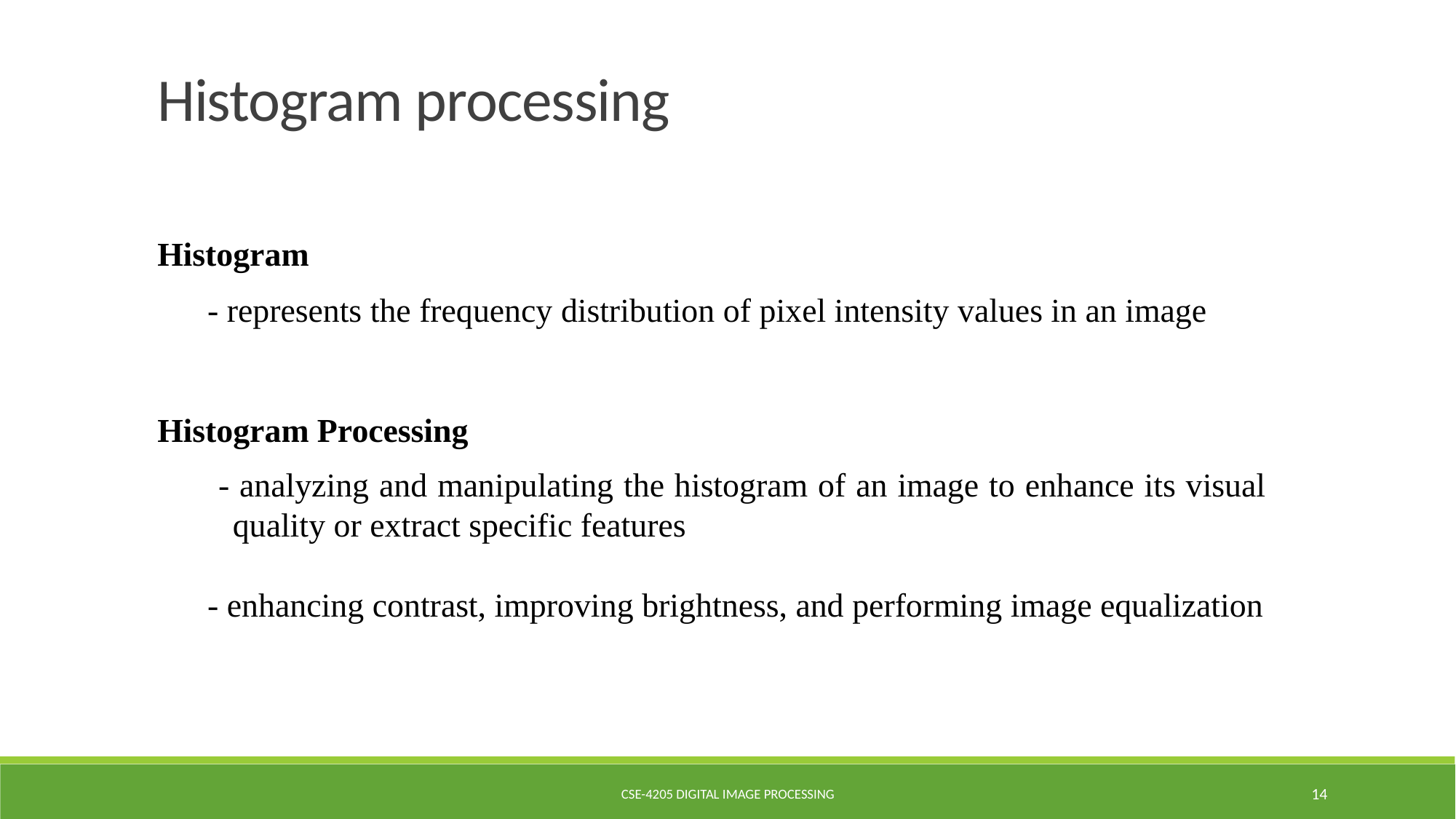

Histogram processing

Histogram

      - represents the frequency distribution of pixel intensity values in an image

Histogram Processing

      - analyzing and manipulating the histogram of an image to enhance its visual quality or extract specific features

      - enhancing contrast, improving brightness, and performing image equalization
CSE-4205 Digital Image Processing
14